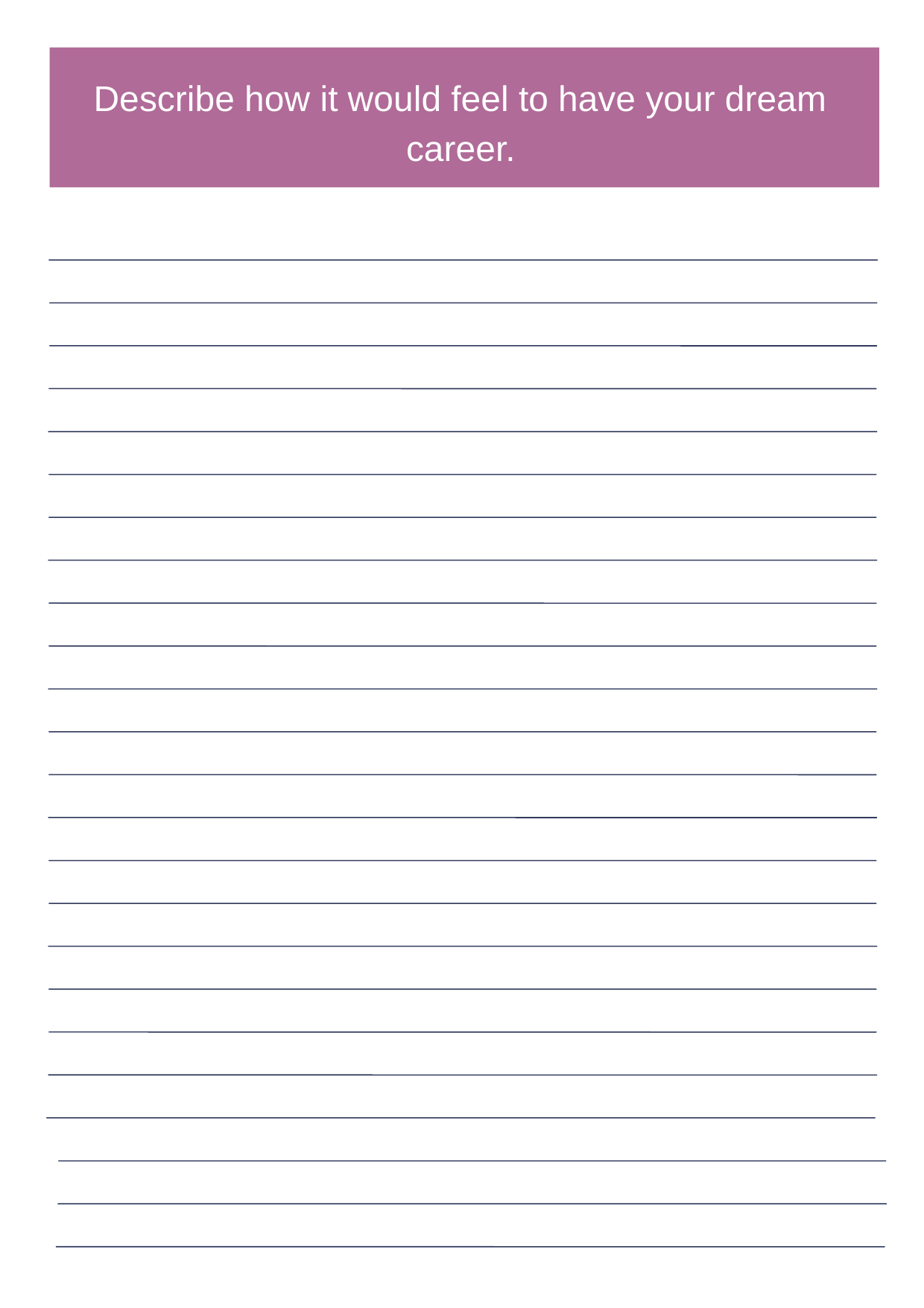

Describe how it would feel to have your dream career.